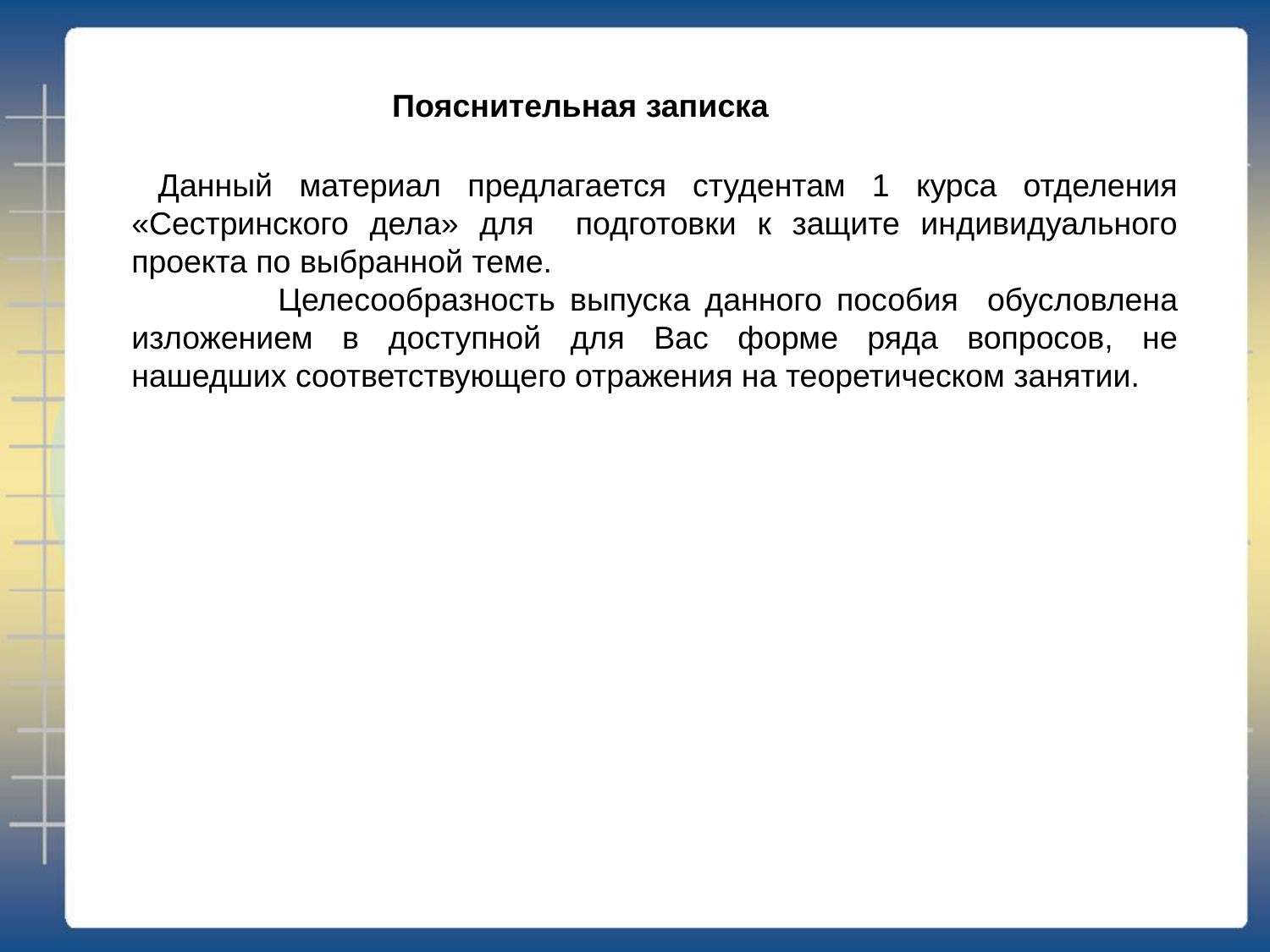

Пояснительная записка
 Данный материал предлагается студентам 1 курса отделения «Cестринского дела» для  подготовки к защите индивидуального проекта по выбранной теме.
          Целесообразность выпуска данного пособия  обусловлена изложением в доступной для Вас форме ряда вопросов, не нашедших соответствующего отражения на теоретическом занятии.